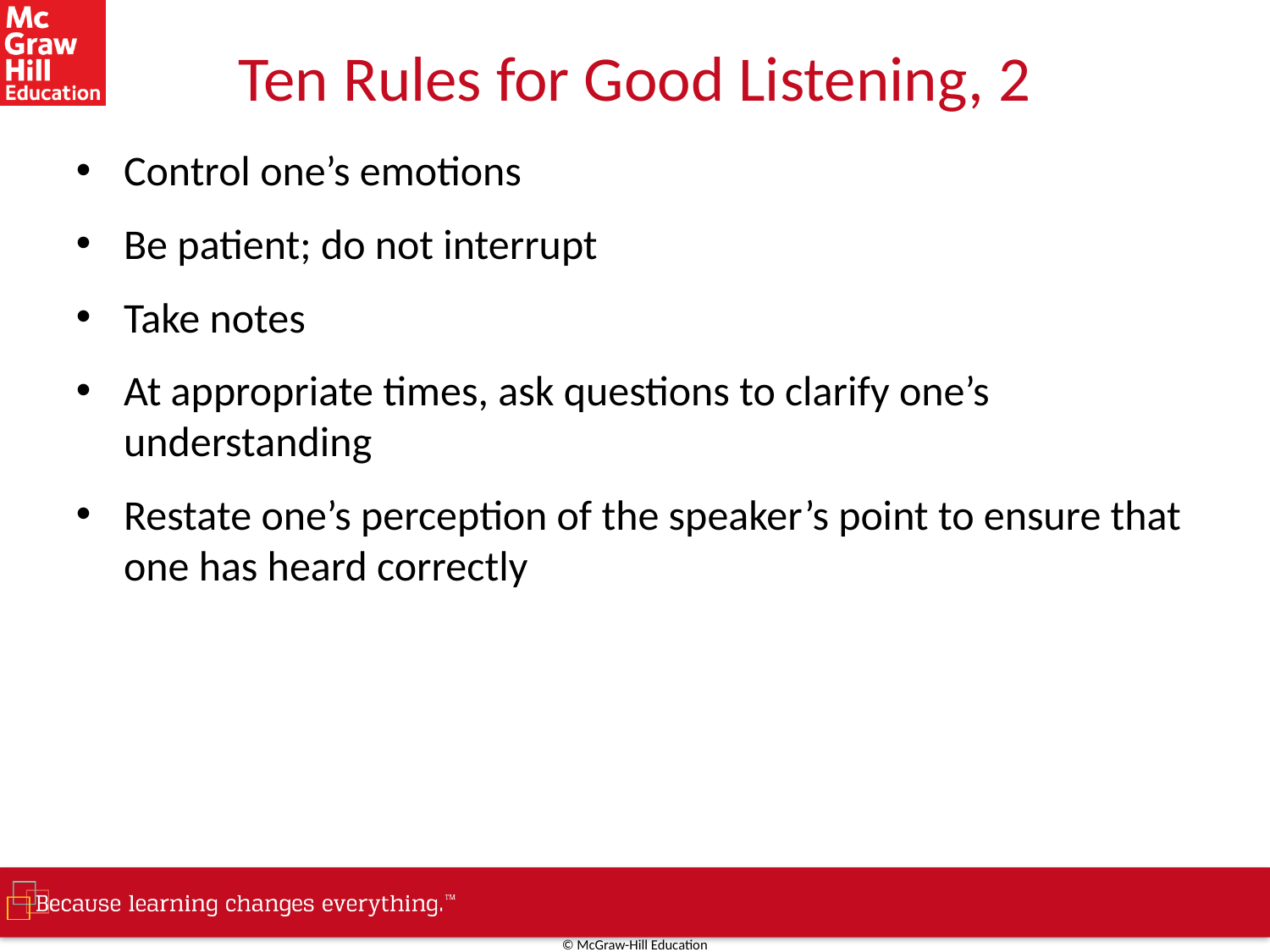

# Ten Rules for Good Listening, 2
Control one’s emotions
Be patient; do not interrupt
Take notes
At appropriate times, ask questions to clarify one’s understanding
Restate one’s perception of the speaker’s point to ensure that one has heard correctly